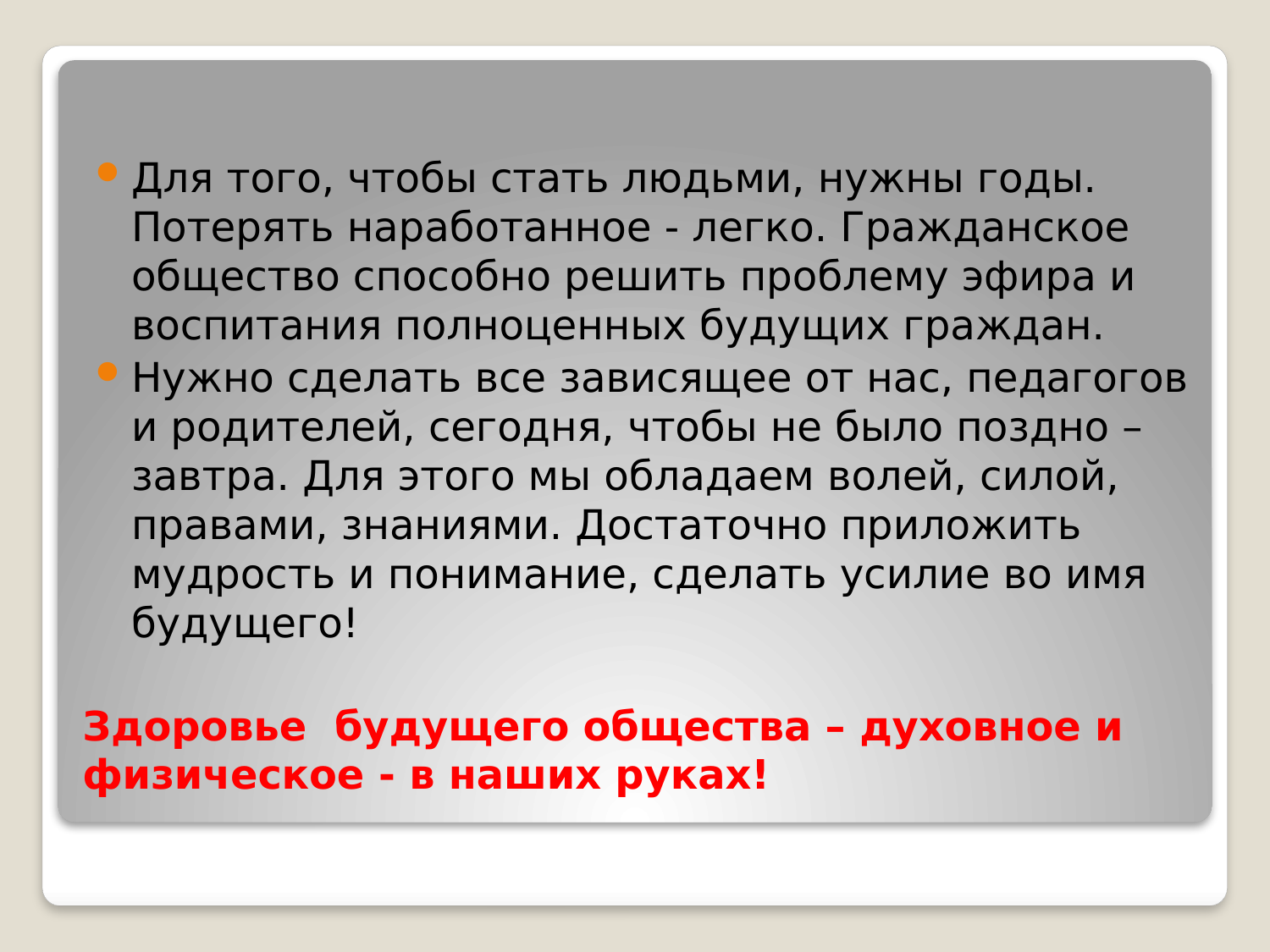

Для того, чтобы стать людьми, нужны годы. Потерять наработанное - легко. Гражданское общество способно решить проблему эфира и воспитания полноценных будущих граждан.
Нужно сделать все зависящее от нас, педагогов и родителей, сегодня, чтобы не было поздно –завтра. Для этого мы обладаем волей, силой, правами, знаниями. Достаточно приложить мудрость и понимание, сделать усилие во имя будущего!
# Здоровье  будущего общества – духовное и физическое - в наших руках!